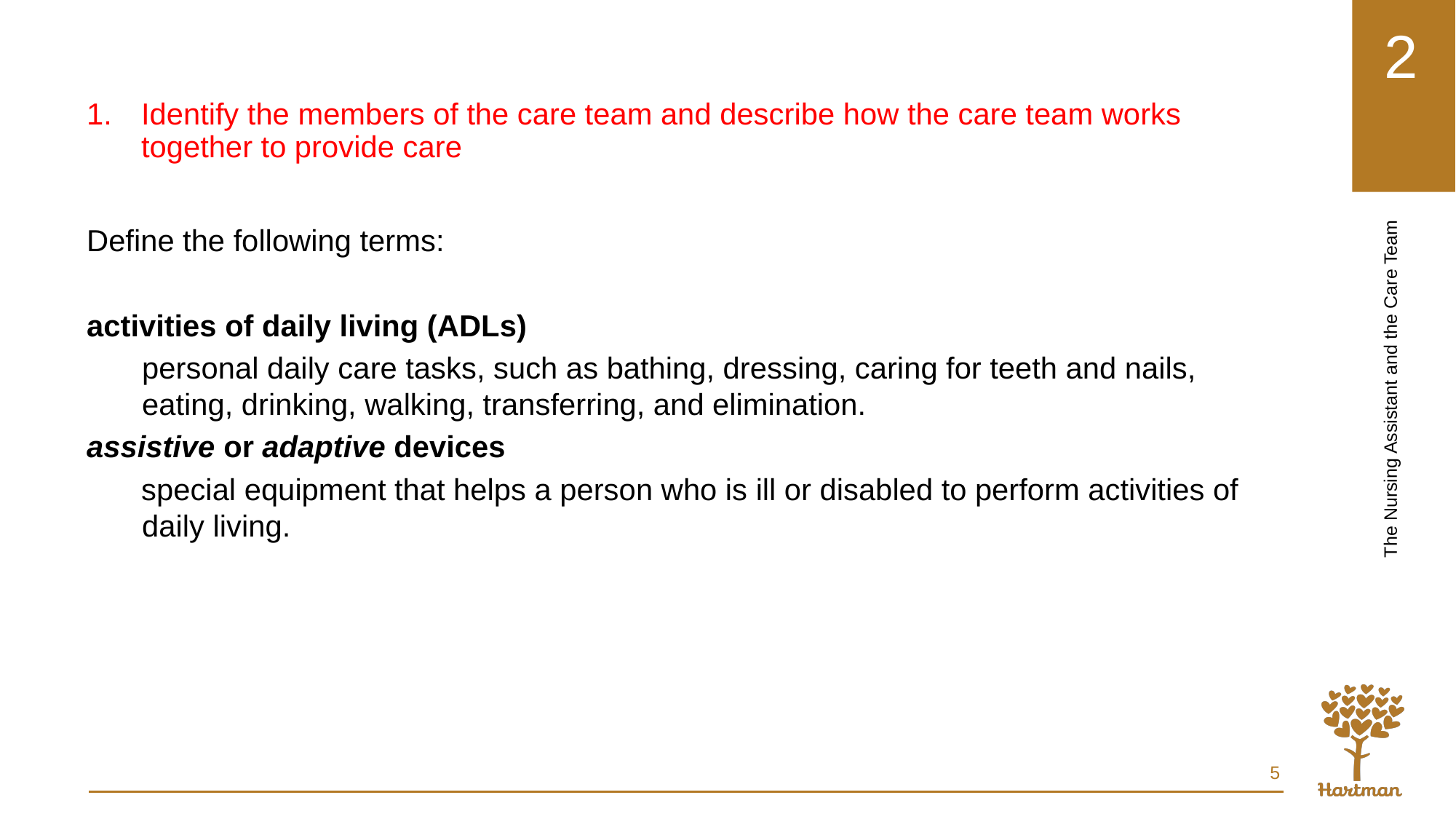

Identify the members of the care team and describe how the care team works together to provide care

Define the following terms:

activities of daily living (ADLs)
	personal daily care tasks, such as bathing, dressing, caring for teeth and nails, eating, drinking, walking, transferring, and elimination.
assistive or adaptive devices
special equipment that helps a person who is ill or disabled to perform activities of daily living.

5